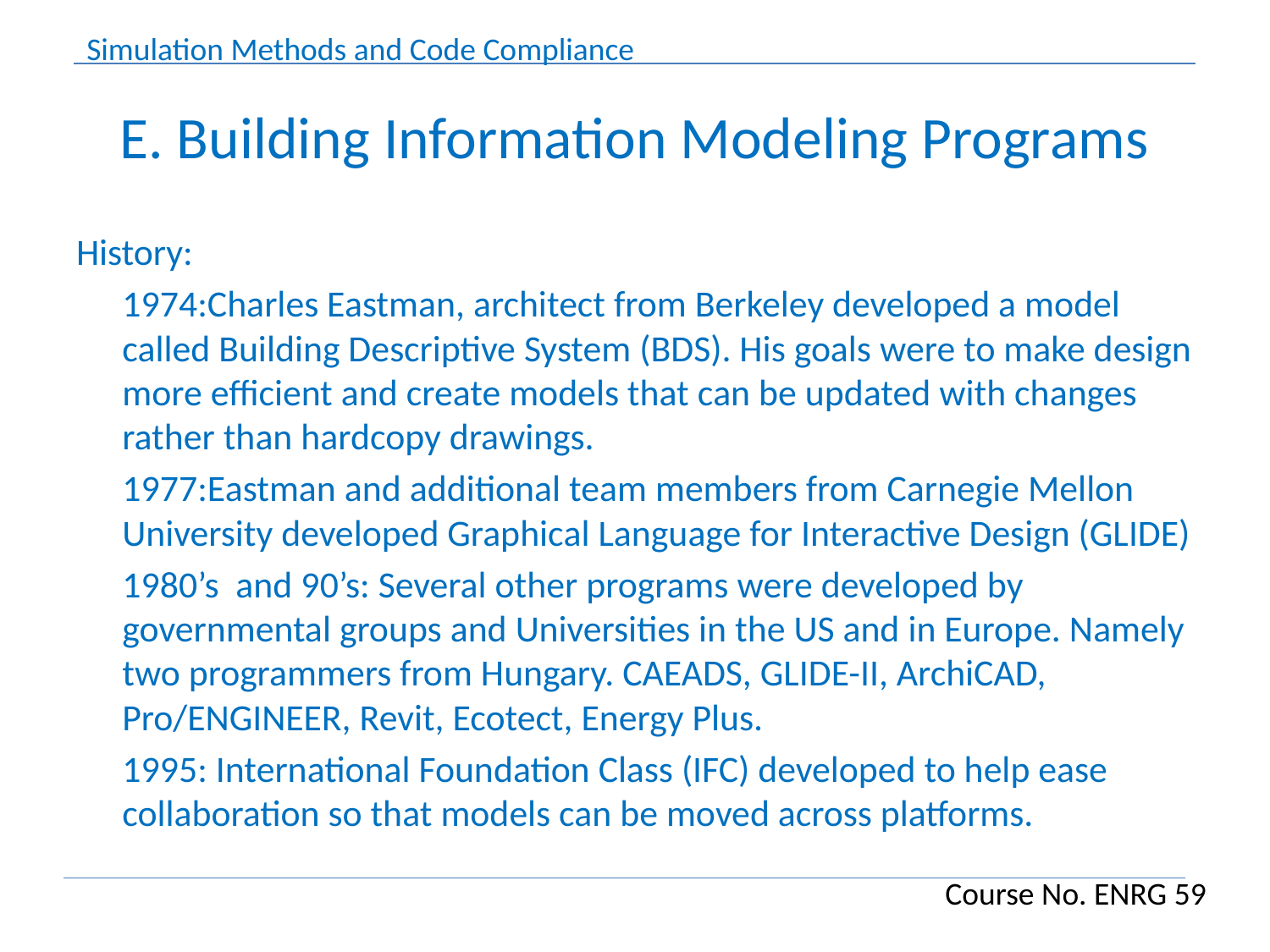

# E. Building Information Modeling Programs
History:
	1974:Charles Eastman, architect from Berkeley developed a model called Building Descriptive System (BDS). His goals were to make design more efficient and create models that can be updated with changes rather than hardcopy drawings.
	1977:Eastman and additional team members from Carnegie Mellon University developed Graphical Language for Interactive Design (GLIDE)
	1980’s  and 90’s: Several other programs were developed by governmental groups and Universities in the US and in Europe. Namely two programmers from Hungary. CAEADS, GLIDE-II, ArchiCAD, Pro/ENGINEER, Revit, Ecotect, Energy Plus.
	1995: International Foundation Class (IFC) developed to help ease collaboration so that models can be moved across platforms.